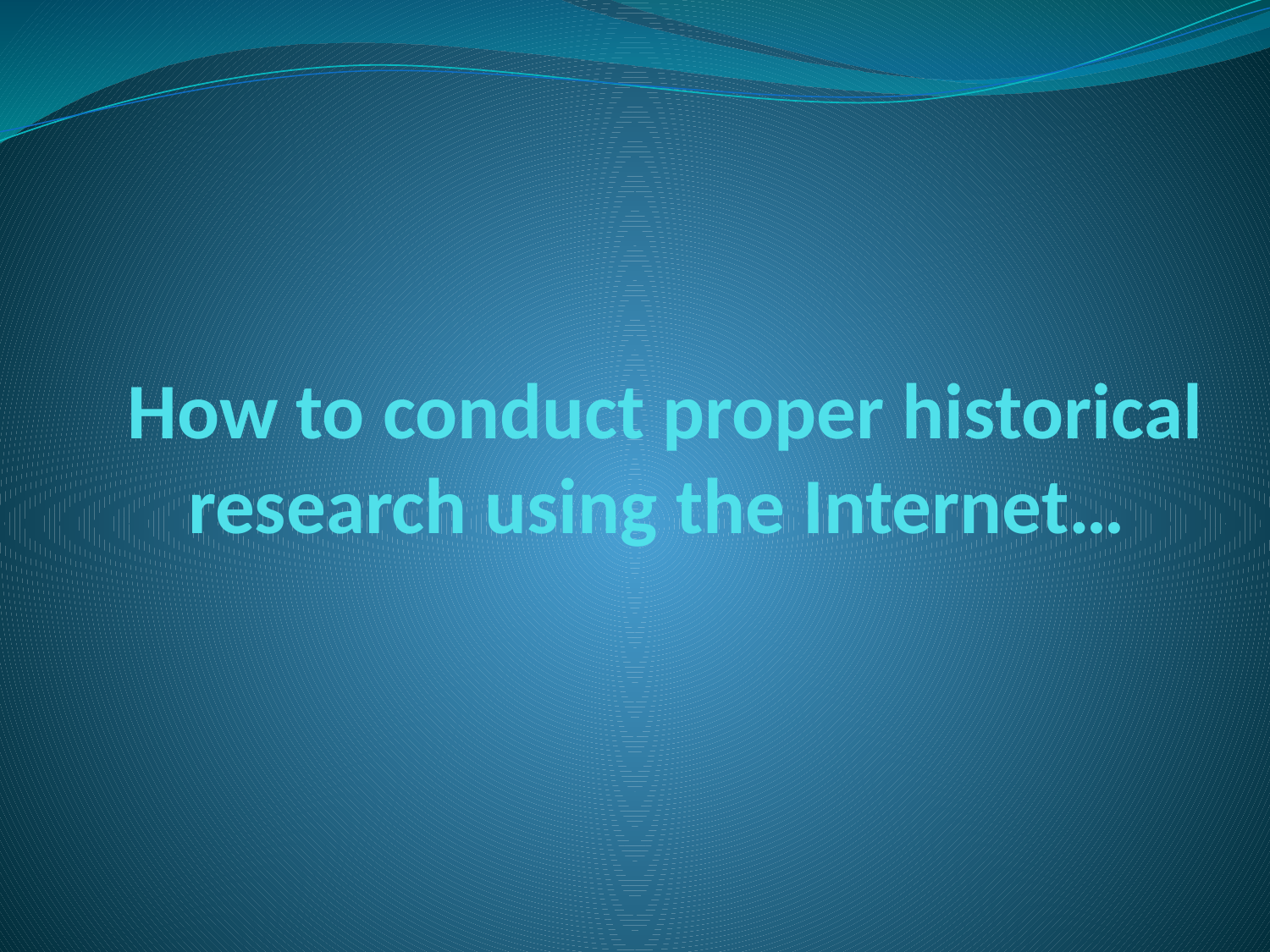

# How to conduct proper historical research using the Internet…